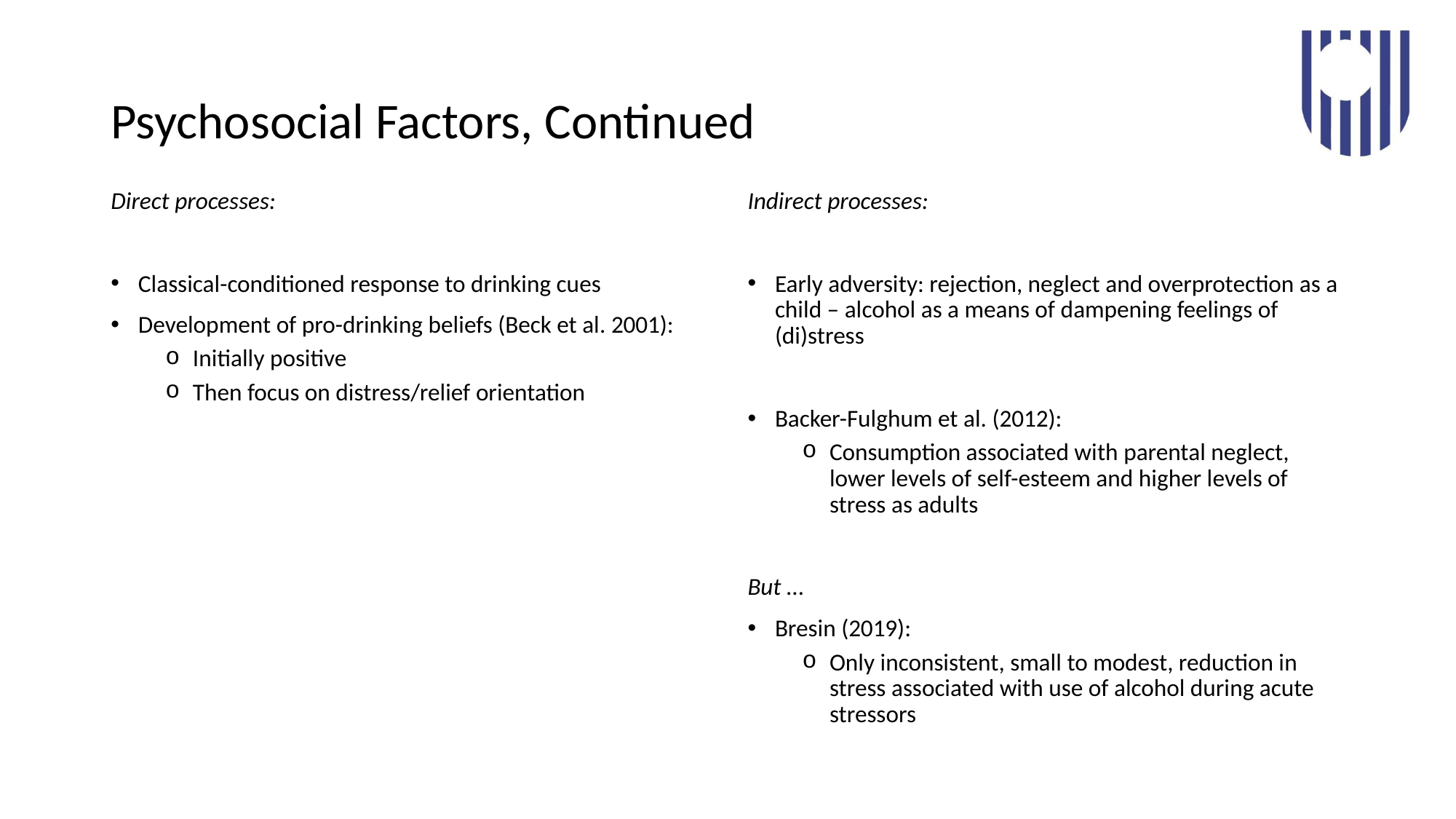

# Psychosocial Factors, Continued
Direct processes:

Classical-conditioned response to drinking cues
Development of pro-drinking beliefs (Beck et al. 2001):
Initially positive
Then focus on distress/relief orientation

Indirect processes:

Early adversity: rejection, neglect and overprotection as a child – alcohol as a means of dampening feelings of (di)stress

Backer-Fulghum et al. (2012):
Consumption associated with parental neglect, lower levels of self-esteem and higher levels of stress as adults

But …
Bresin (2019):
Only inconsistent, small to modest, reduction in stress associated with use of alcohol during acute stressors